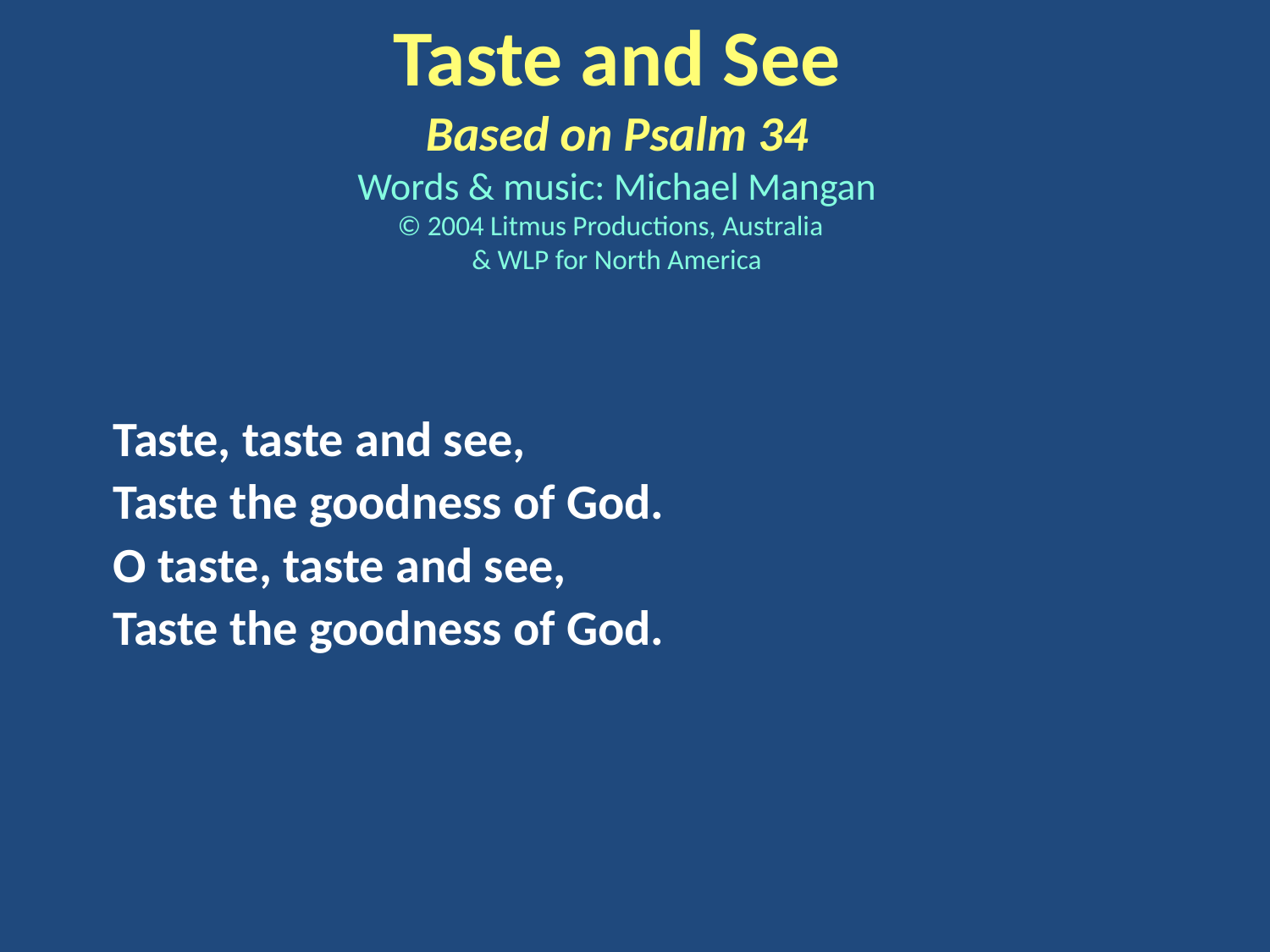

Taste and See
Based on Psalm 34
Words & music: Michael Mangan
© 2004 Litmus Productions, Australia
& WLP for North America
Taste, taste and see,
Taste the goodness of God.
O taste, taste and see,
Taste the goodness of God.